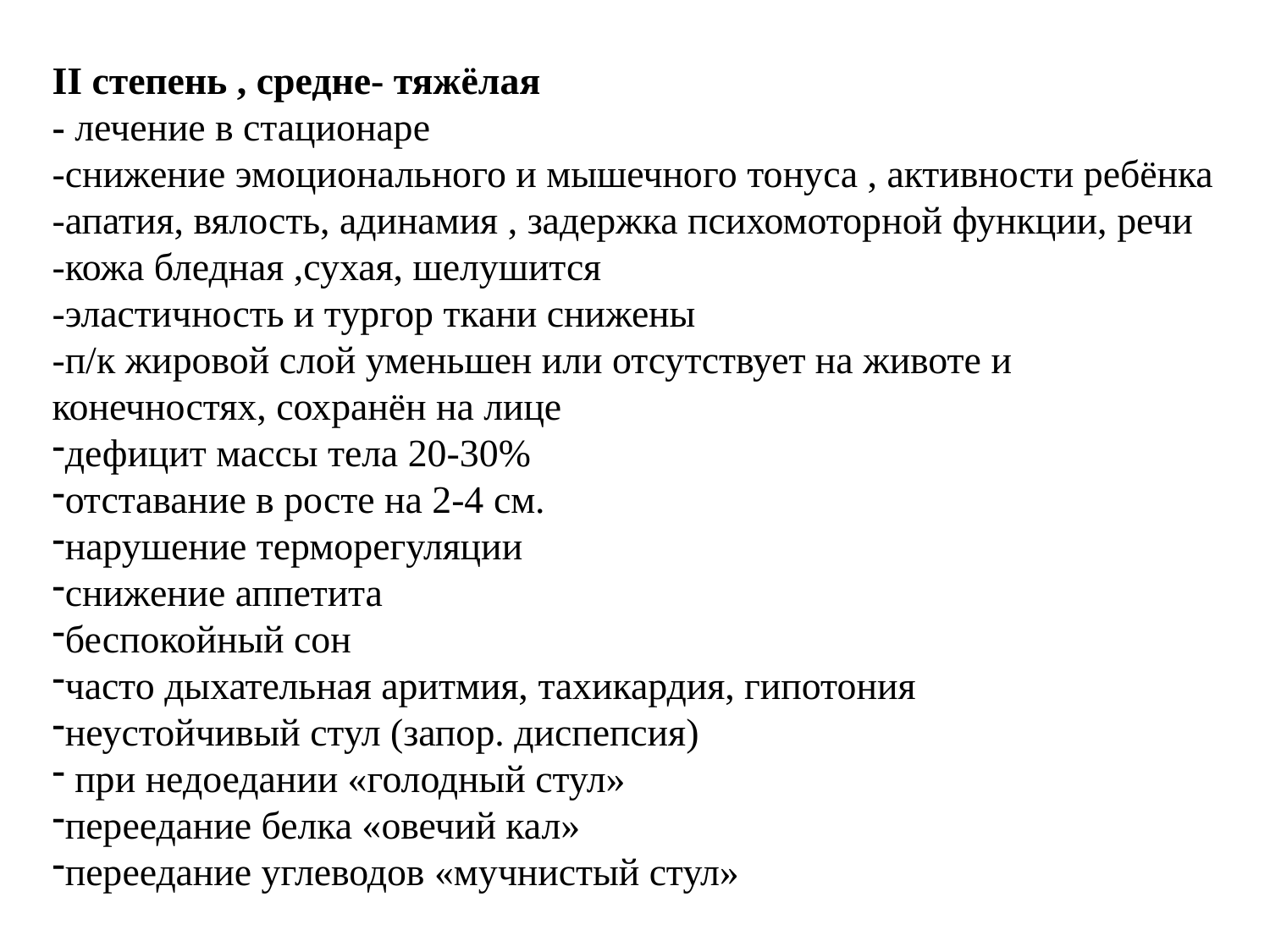

II степень , средне- тяжёлая
- лечение в стационаре
-снижение эмоционального и мышечного тонуса , активности ребёнка
-апатия, вялость, адинамия , задержка психомоторной функции, речи
-кожа бледная ,сухая, шелушится
-эластичность и тургор ткани снижены
-п/к жировой слой уменьшен или отсутствует на животе и конечностях, сохранён на лице
дефицит массы тела 20-30%
отставание в росте на 2-4 см.
нарушение терморегуляции
снижение аппетита
беспокойный сон
часто дыхательная аритмия, тахикардия, гипотония
неустойчивый стул (запор. диспепсия)
 при недоедании «голодный стул»
переедание белка «овечий кал»
переедание углеводов «мучнистый стул»